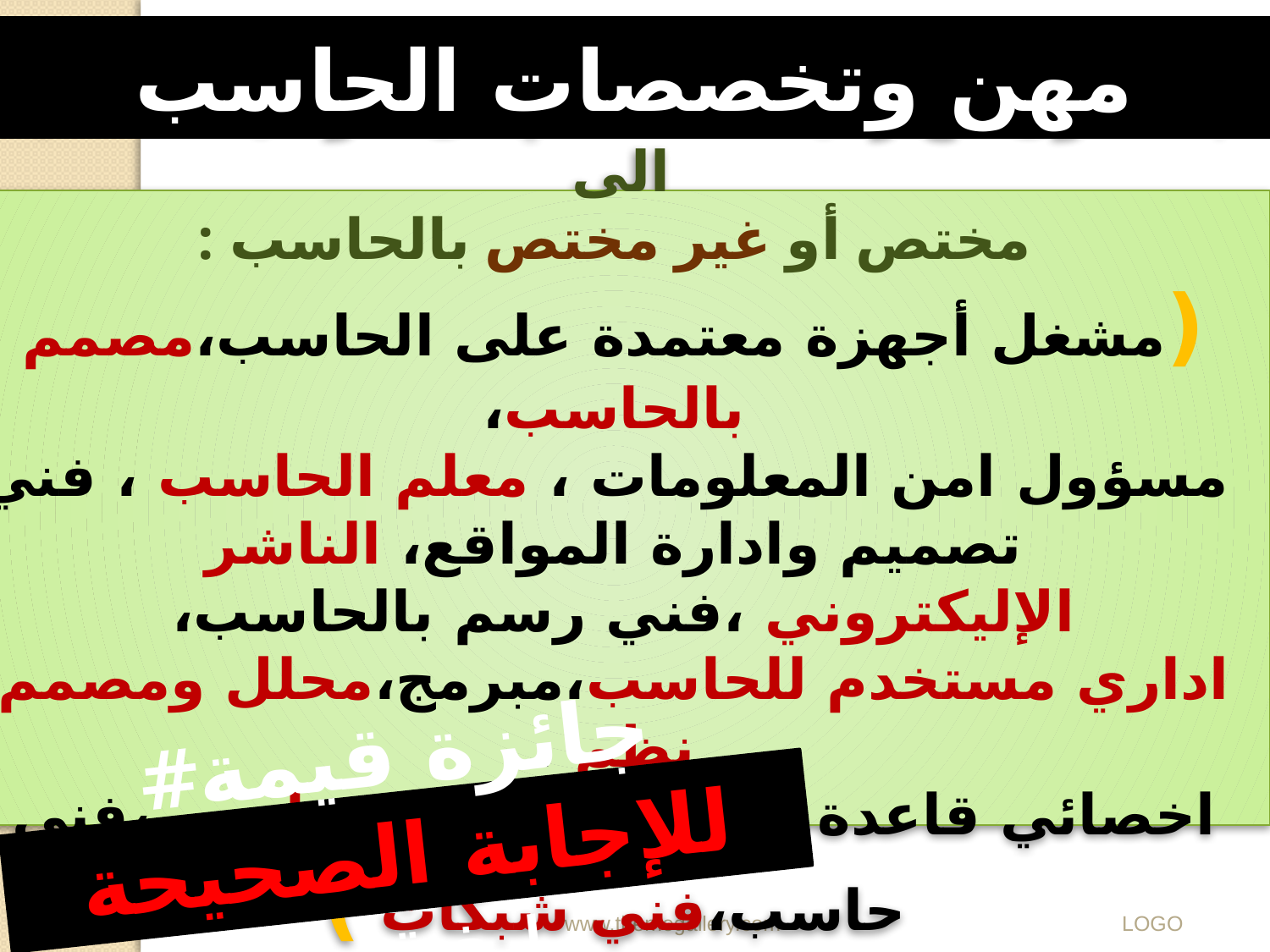

مهن وتخصصات الحاسب
بالتعاون مع زميلاتك صنفي ال14وظيفة التالية الى
مختص أو غير مختص بالحاسب :
(مشغل أجهزة معتمدة على الحاسب،مصمم بالحاسب،
 مسؤول امن المعلومات ، معلم الحاسب ، فني تصميم وادارة المواقع، الناشر الإليكتروني ،فني رسم بالحاسب،
اداري مستخدم للحاسب،مبرمج،محلل ومصمم نظم ،
اخصائي قاعدة بيانات ، مهندس حاسب ،فني حاسب،فني شبكات )
#جائزة قيمة للإجابة الصحيحة فقط !
www.themegallery.com
LOGO